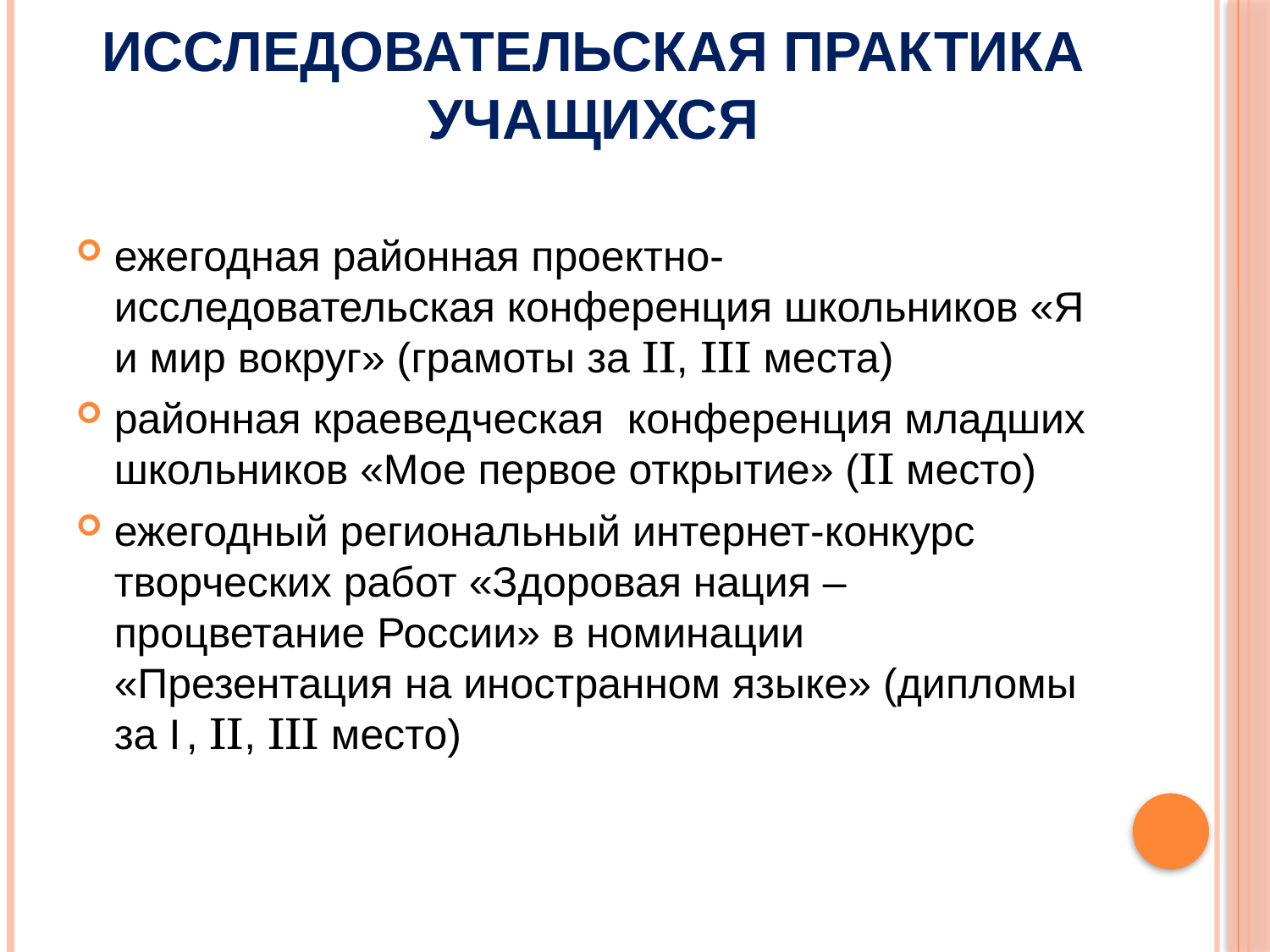

# исследовательская практика учащихся
ежегодная районная проектно-исследовательская конференция школьников «Я и мир вокруг» (грамоты за II, III места)
районная краеведческая  конференция младших школьников «Мое первое открытие» (II место)
ежегодный региональный интернет-конкурс творческих работ «Здоровая нация – процветание России» в номинации «Презентация на иностранном языке» (дипломы за I, II, III место)